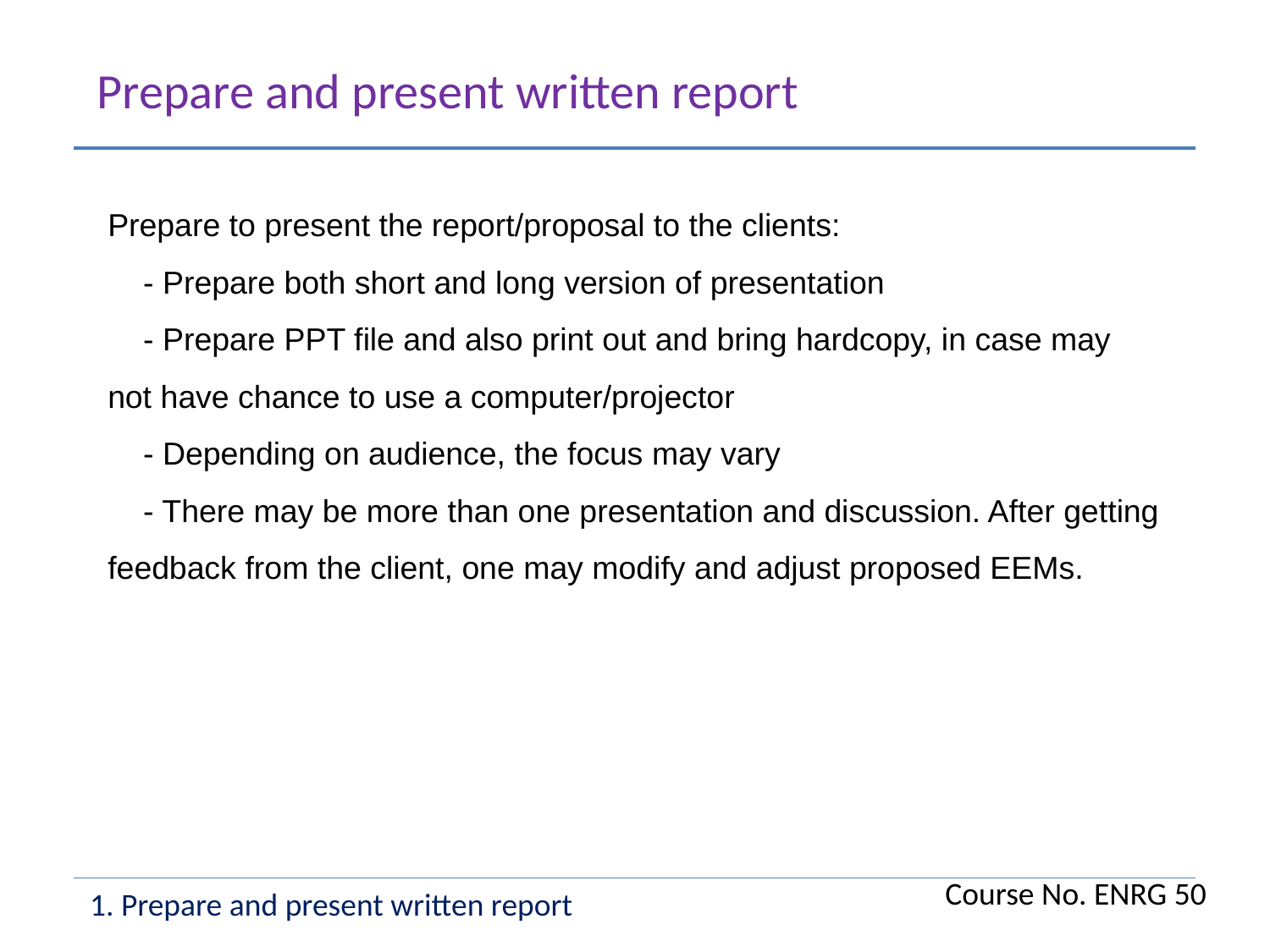

Prepare and present written report
Prepare to present the report/proposal to the clients:
    - Prepare both short and long version of presentation
    - Prepare PPT file and also print out and bring hardcopy, in case may not have chance to use a computer/projector
    - Depending on audience, the focus may vary
    - There may be more than one presentation and discussion. After getting feedback from the client, one may modify and adjust proposed EEMs.

Course No. ENRG 50
1. Prepare and present written report